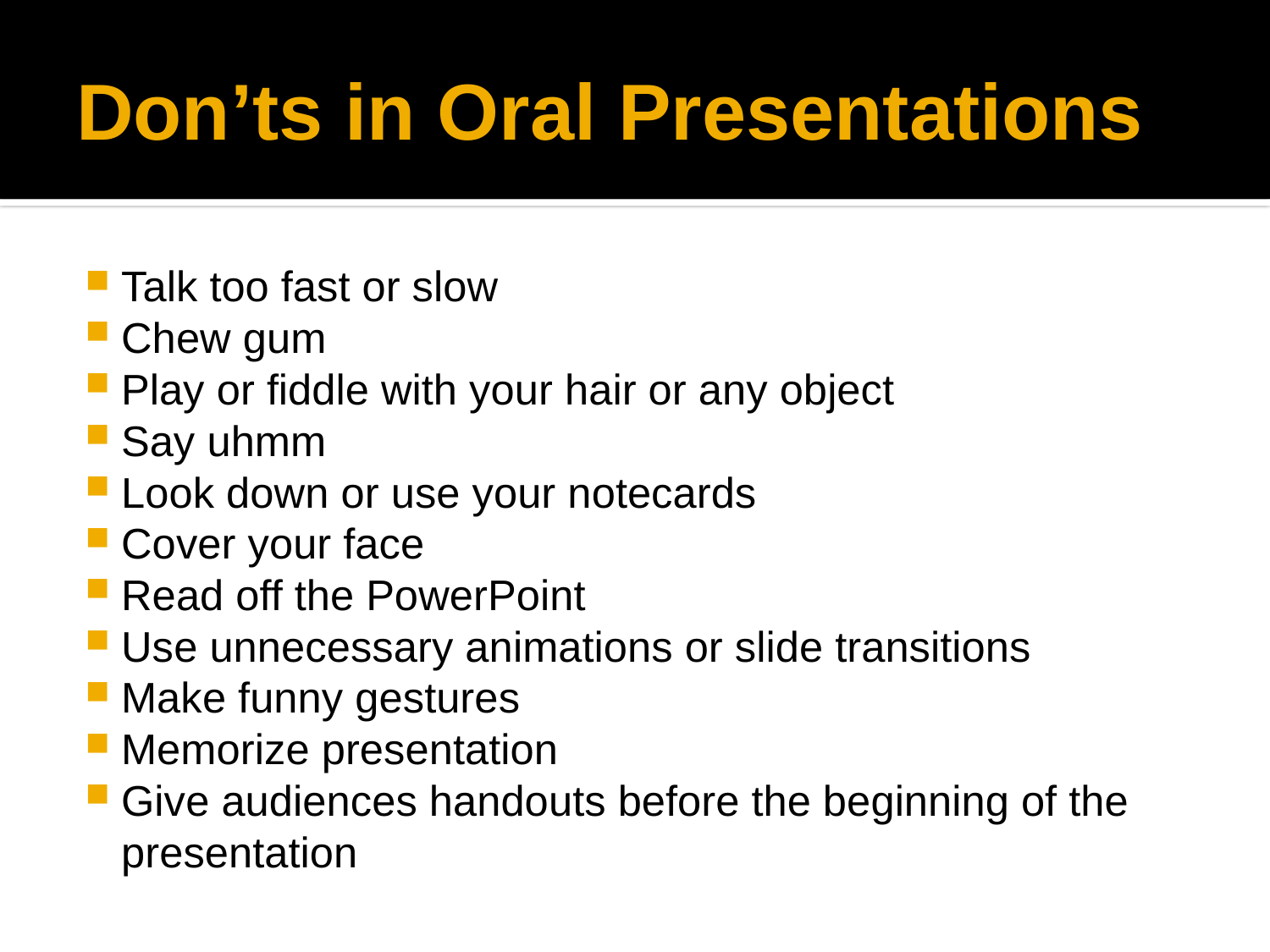

# Don’ts in Oral Presentations
Talk too fast or slow
Chew gum
Play or fiddle with your hair or any object
Say uhmm
Look down or use your notecards
Cover your face
Read off the PowerPoint
Use unnecessary animations or slide transitions
Make funny gestures
Memorize presentation
Give audiences handouts before the beginning of the presentation